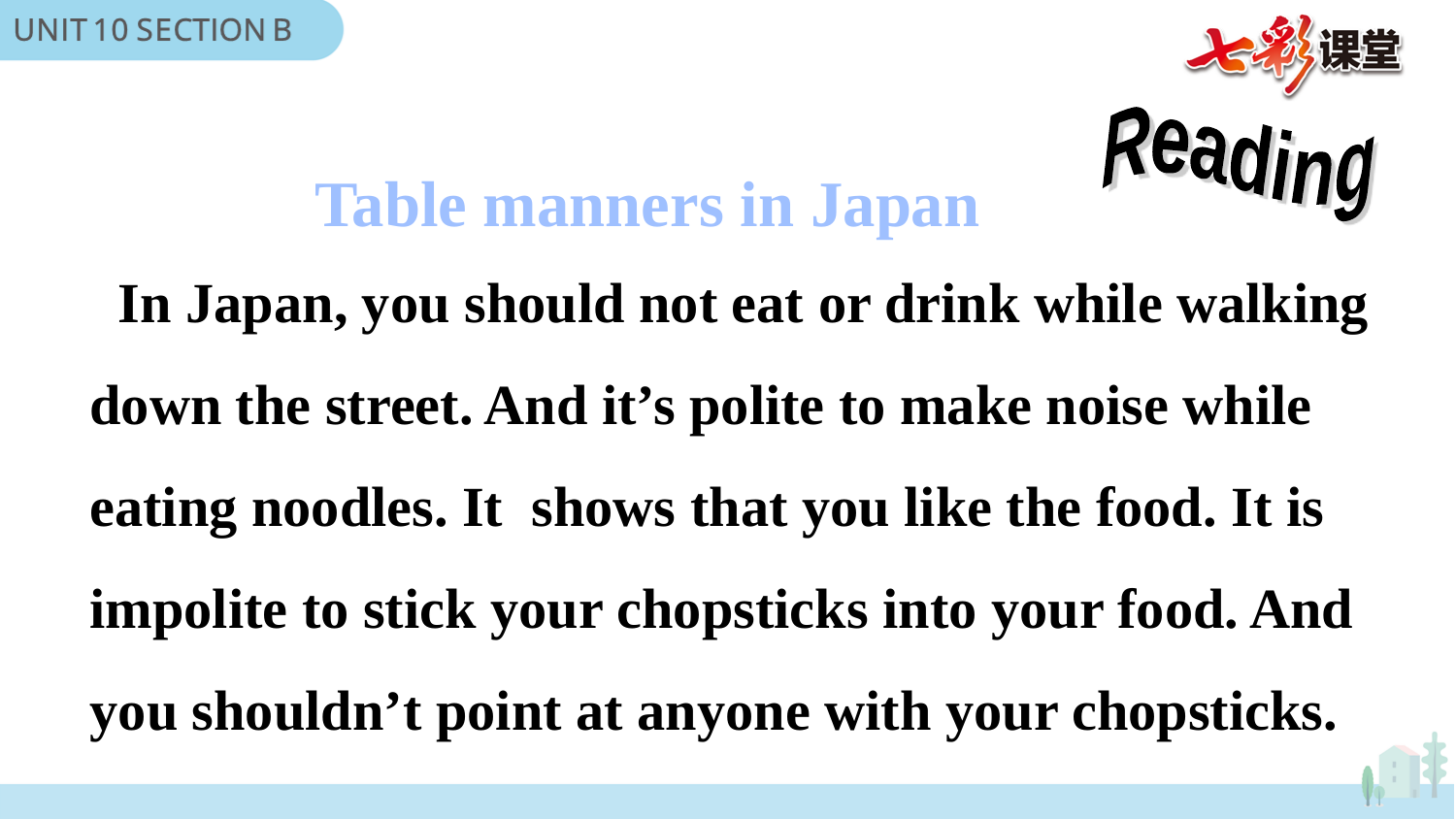

Reading
Table manners in Japan
  In Japan, you should not eat or drink while walking down the street. And it’s polite to make noise while eating noodles. It  shows that you like the food. It is impolite to stick your chopsticks into your food. And you shouldn’t point at anyone with your chopsticks.